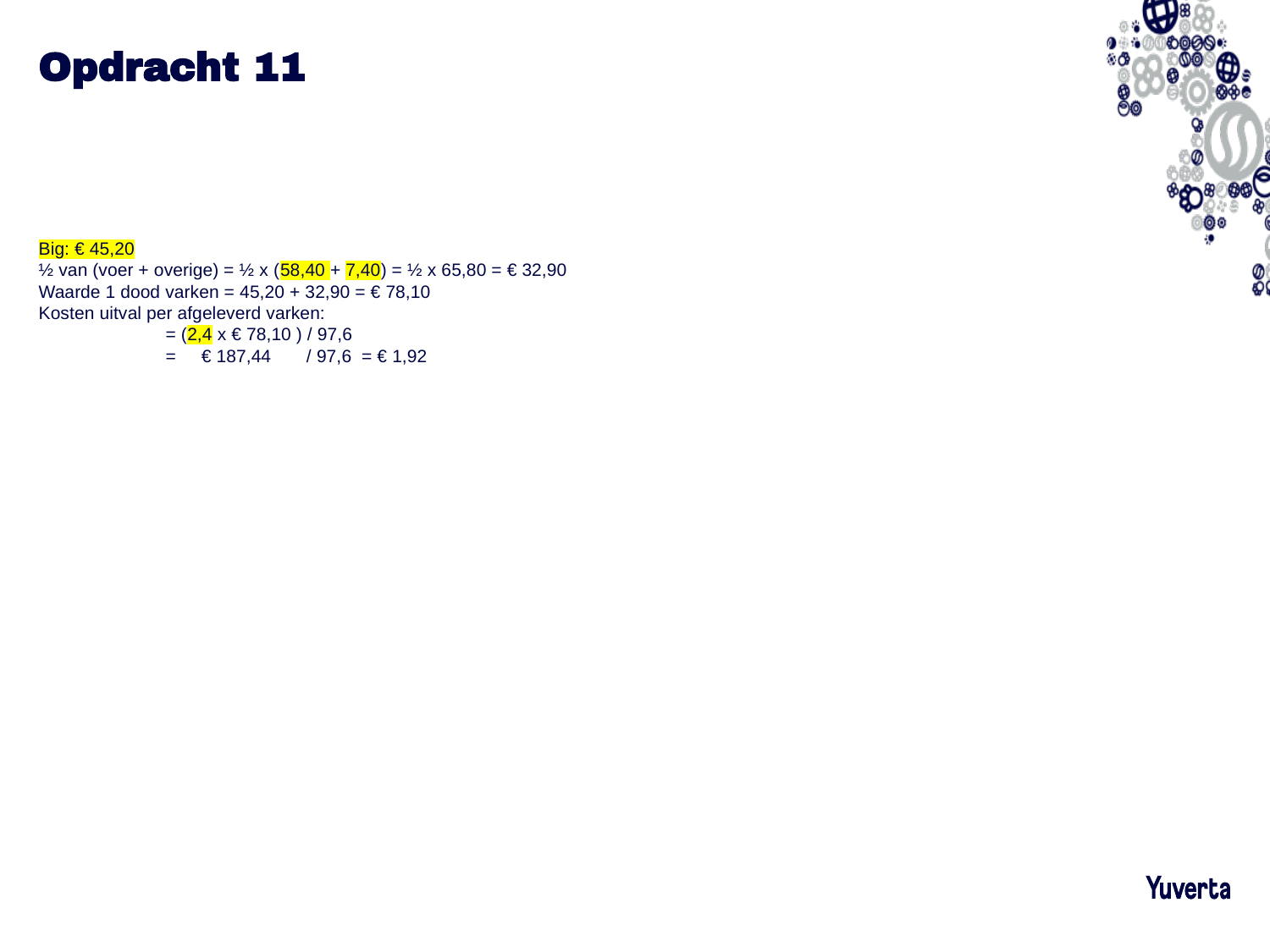

# Opdracht 11
Big: € 45,20
½ van (voer + overige) = ½ x (58,40 + 7,40) = ½ x 65,80 = € 32,90
Waarde 1 dood varken = 45,20 + 32,90 = € 78,10
Kosten uitval per afgeleverd varken:
	= (2,4 x € 78,10 ) / 97,6
	=     € 187,44       / 97,6  = € 1,92